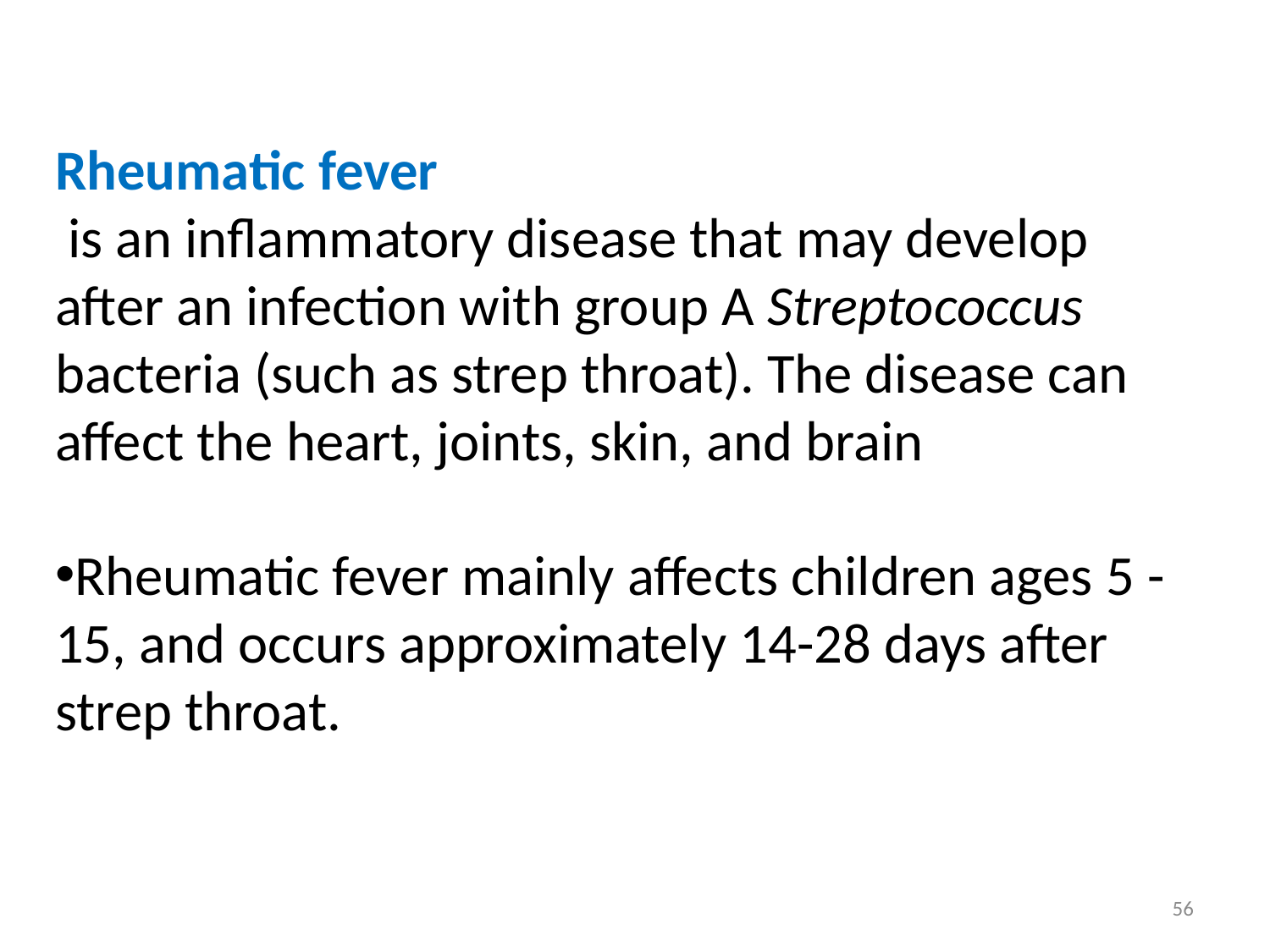

Rheumatic fever
 is an inflammatory disease that may develop after an infection with group A Streptococcus bacteria (such as strep throat). The disease can affect the heart, joints, skin, and brain

Rheumatic fever mainly affects children ages 5 -15, and occurs approximately 14-28 days after strep throat.

56